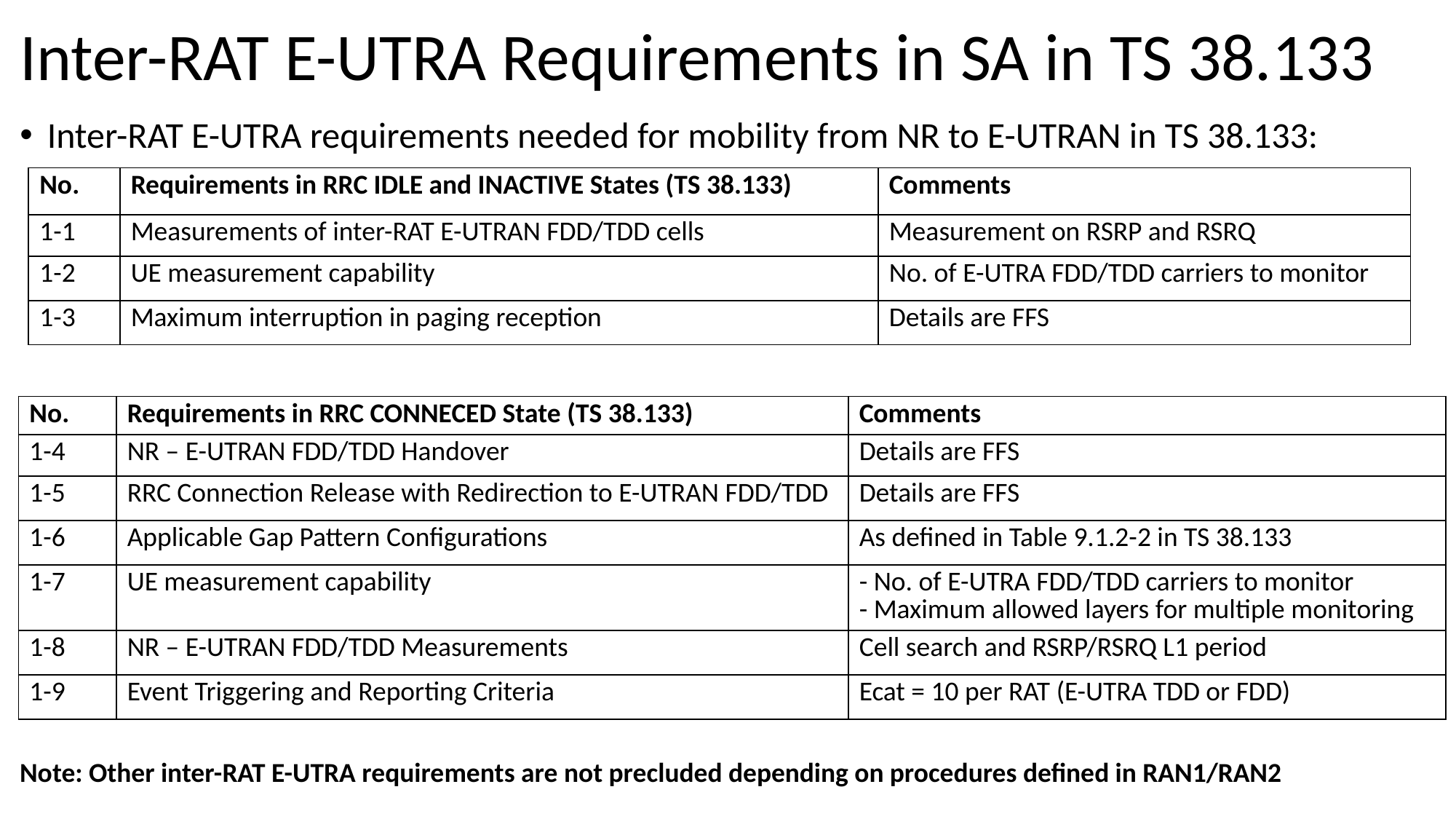

# Inter-RAT E-UTRA Requirements in SA in TS 38.133
Inter-RAT E-UTRA requirements needed for mobility from NR to E-UTRAN in TS 38.133:
| No. | Requirements in RRC IDLE and INACTIVE States (TS 38.133) | Comments |
| --- | --- | --- |
| 1-1 | Measurements of inter-RAT E-UTRAN FDD/TDD cells | Measurement on RSRP and RSRQ |
| 1-2 | UE measurement capability | No. of E-UTRA FDD/TDD carriers to monitor |
| 1-3 | Maximum interruption in paging reception | Details are FFS |
| No. | Requirements in RRC CONNECED State (TS 38.133) | Comments |
| --- | --- | --- |
| 1-4 | NR – E-UTRAN FDD/TDD Handover | Details are FFS |
| 1-5 | RRC Connection Release with Redirection to E-UTRAN FDD/TDD | Details are FFS |
| 1-6 | Applicable Gap Pattern Configurations | As defined in Table 9.1.2-2 in TS 38.133 |
| 1-7 | UE measurement capability | - No. of E-UTRA FDD/TDD carriers to monitor - Maximum allowed layers for multiple monitoring |
| 1-8 | NR – E-UTRAN FDD/TDD Measurements | Cell search and RSRP/RSRQ L1 period |
| 1-9 | Event Triggering and Reporting Criteria | Ecat = 10 per RAT (E-UTRA TDD or FDD) |
Note: Other inter-RAT E-UTRA requirements are not precluded depending on procedures defined in RAN1/RAN2